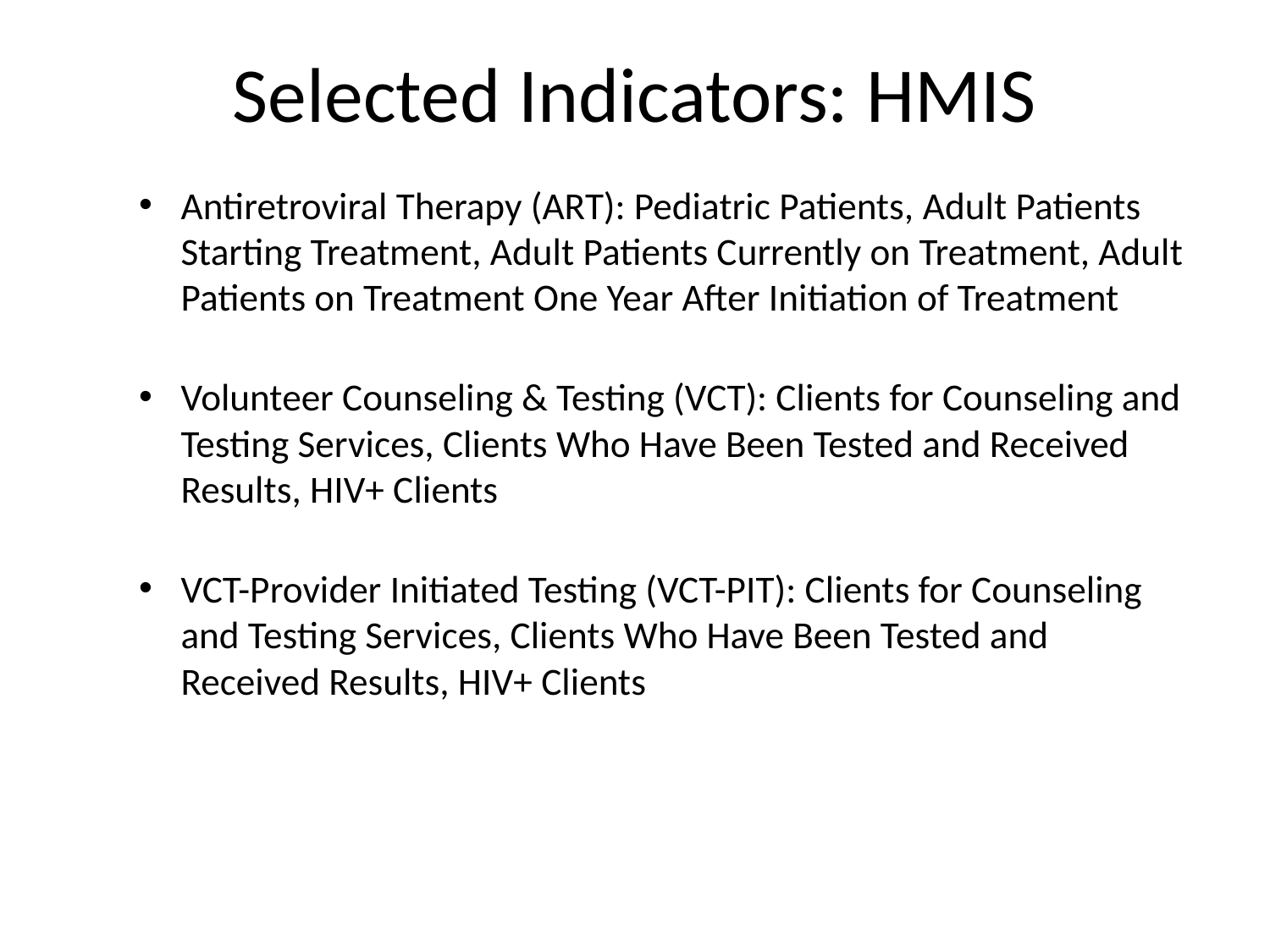

# Selected Indicators: HMIS
Antiretroviral Therapy (ART): Pediatric Patients, Adult Patients Starting Treatment, Adult Patients Currently on Treatment, Adult Patients on Treatment One Year After Initiation of Treatment

Volunteer Counseling & Testing (VCT): Clients for Counseling and Testing Services, Clients Who Have Been Tested and Received Results, HIV+ Clients

VCT-Provider Initiated Testing (VCT-PIT): Clients for Counseling and Testing Services, Clients Who Have Been Tested and Received Results, HIV+ Clients